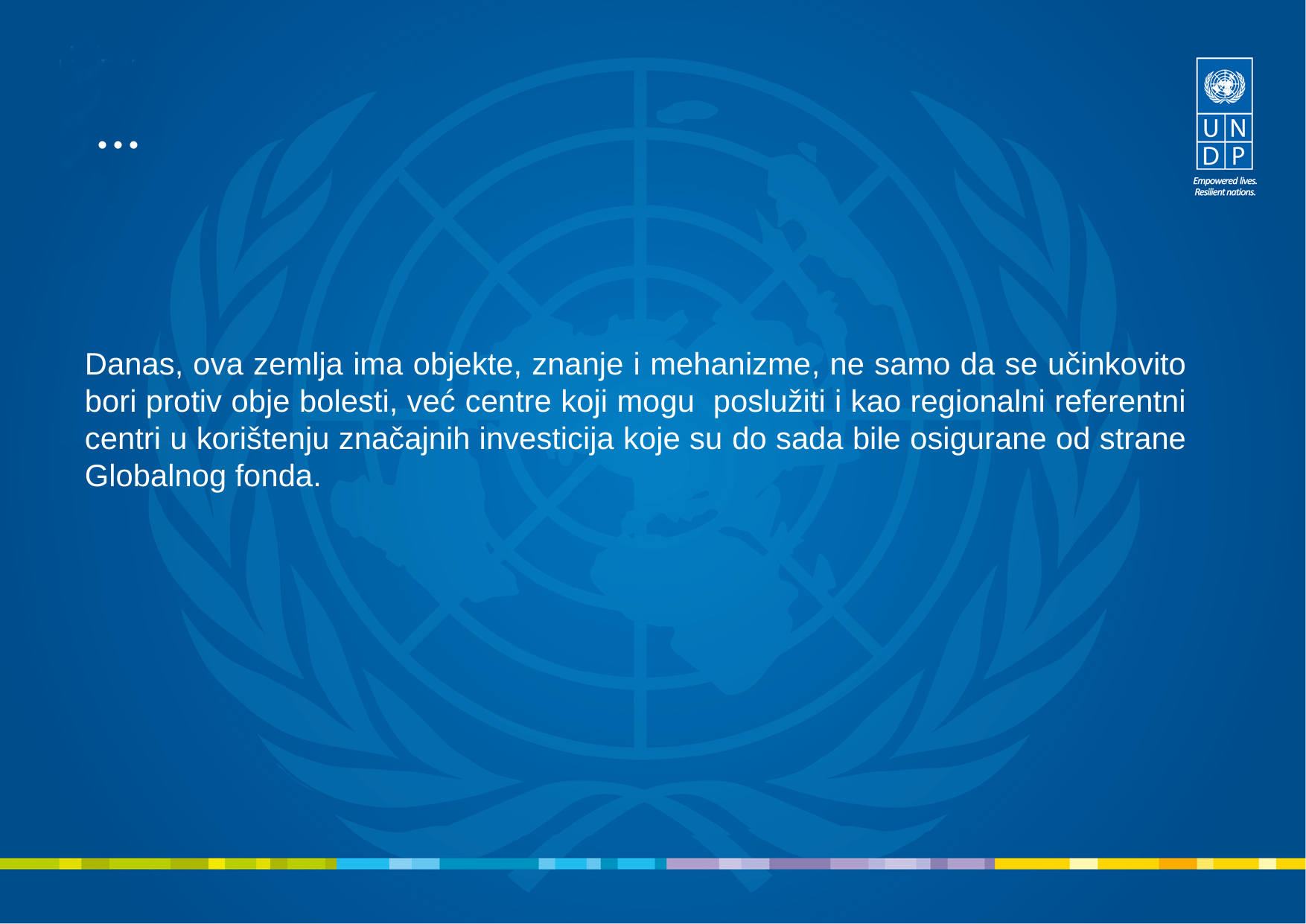

...
Danas, ova zemlja ima objekte, znanje i mehanizme, ne samo da se učinkovito bori protiv obje bolesti, već centre koji mogu  poslužiti i kao regionalni referentni centri u korištenju značajnih investicija koje su do sada bile osigurane od strane Globalnog fonda.